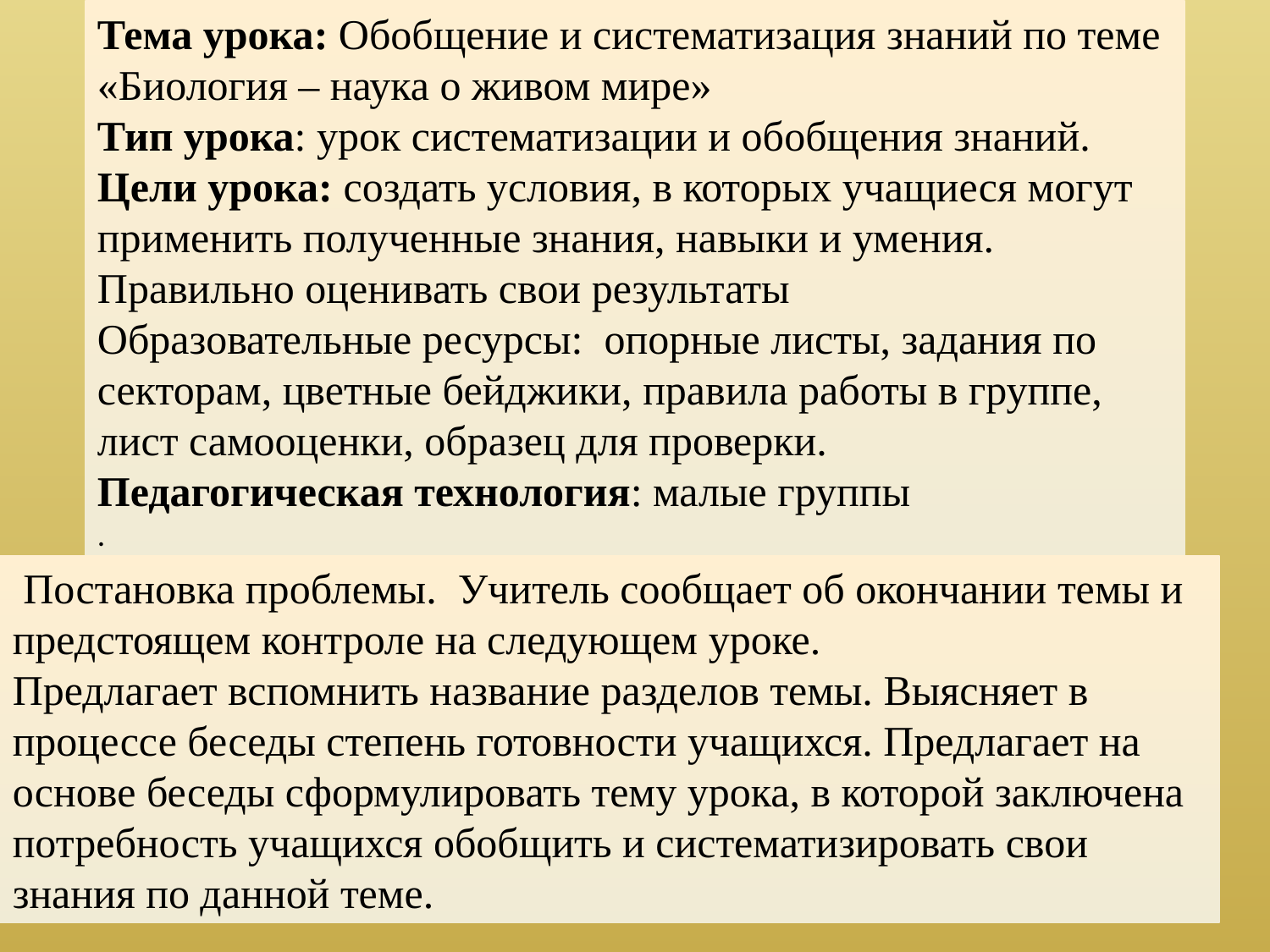

Тема урока: Обобщение и систематизация знаний по теме «Биология – наука о живом мире»
Тип урока: урок систематизации и обобщения знаний.
Цели урока: создать условия, в которых учащиеся могут применить полученные знания, навыки и умения. Правильно оценивать свои результаты
Образовательные ресурсы:  опорные листы, задания по секторам, цветные бейджики, правила работы в группе, лист самооценки, образец для проверки.
Педагогическая технология: малые группы
.
 Постановка проблемы.  Учитель сообщает об окончании темы и предстоящем контроле на следующем уроке.
Предлагает вспомнить название разделов темы. Выясняет в процессе беседы степень готовности учащихся. Предлагает на основе беседы сформулировать тему урока, в которой заключена потребность учащихся обобщить и систематизировать свои знания по данной теме.